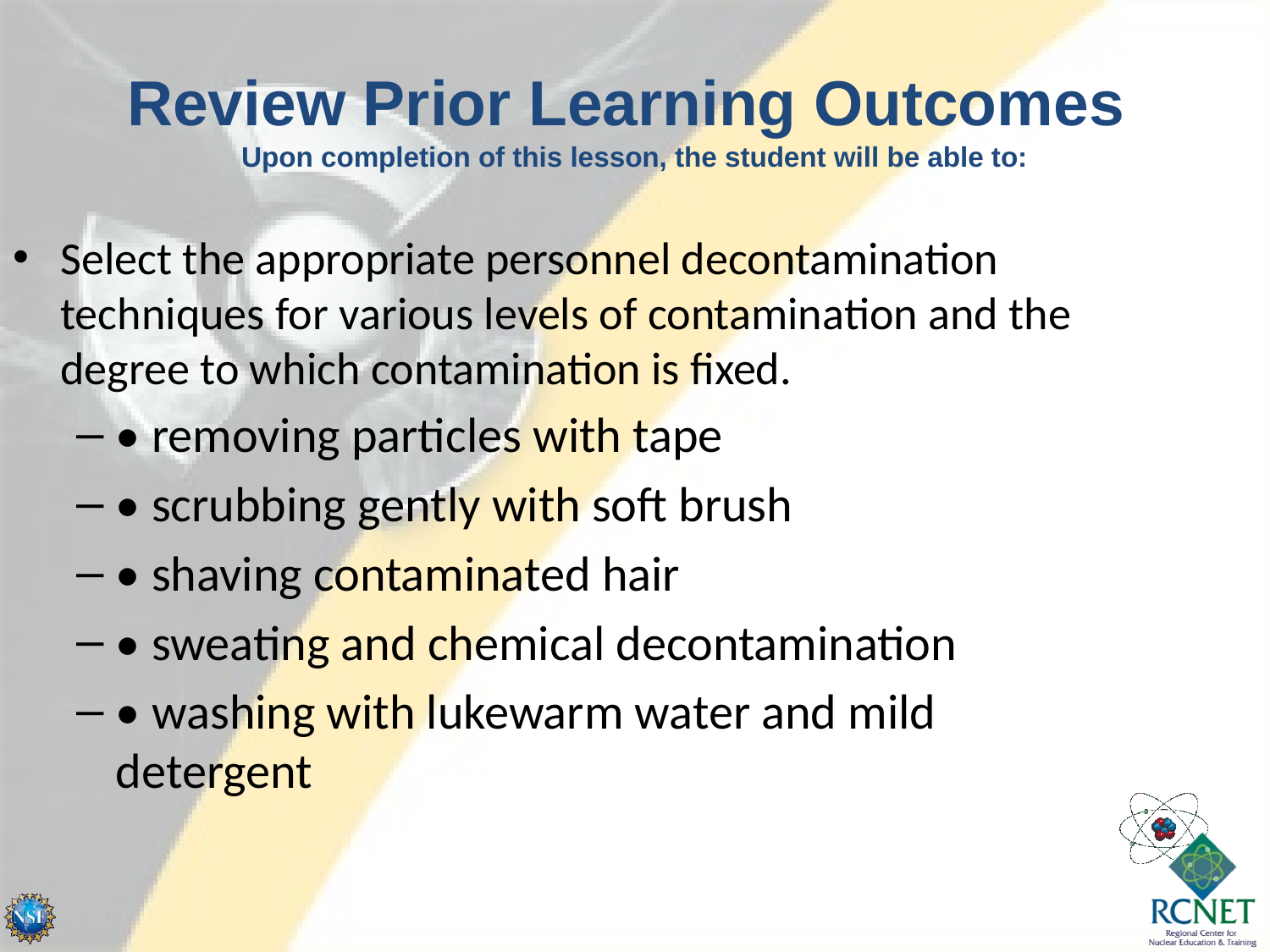

Review Prior Learning Outcomes
Upon completion of this lesson, the student will be able to:

Select the appropriate personnel decontamination techniques for various levels of contamination and the degree to which contamination is fixed.
• removing particles with tape
• scrubbing gently with soft brush
• shaving contaminated hair
• sweating and chemical decontamination
• washing with lukewarm water and mild detergent